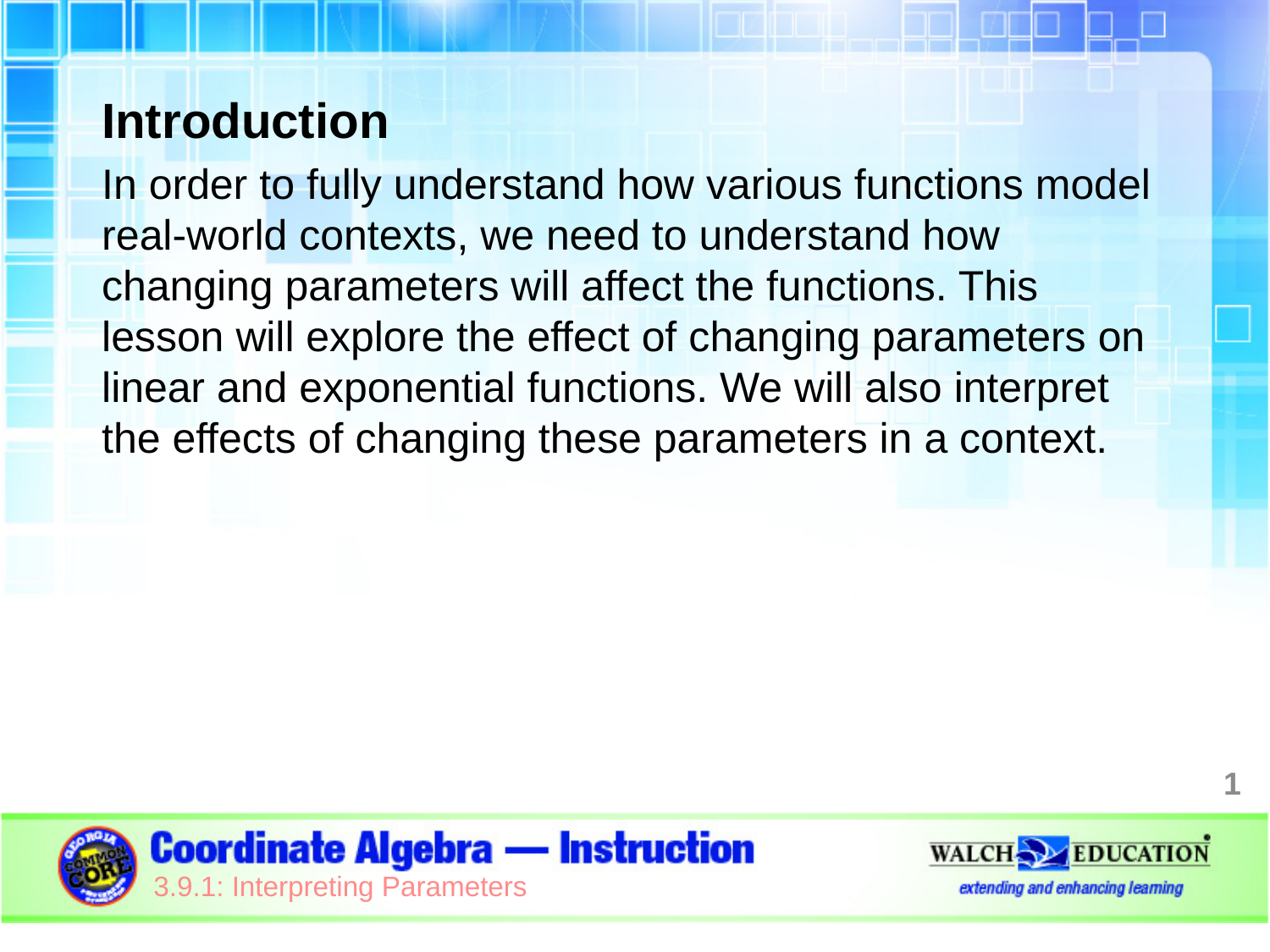

Introduction
In order to fully understand how various functions model real-world contexts, we need to understand how changing parameters will affect the functions. This lesson will explore the effect of changing parameters on linear and exponential functions. We will also interpret the effects of changing these parameters in a context.
1
3.9.1: Interpreting Parameters